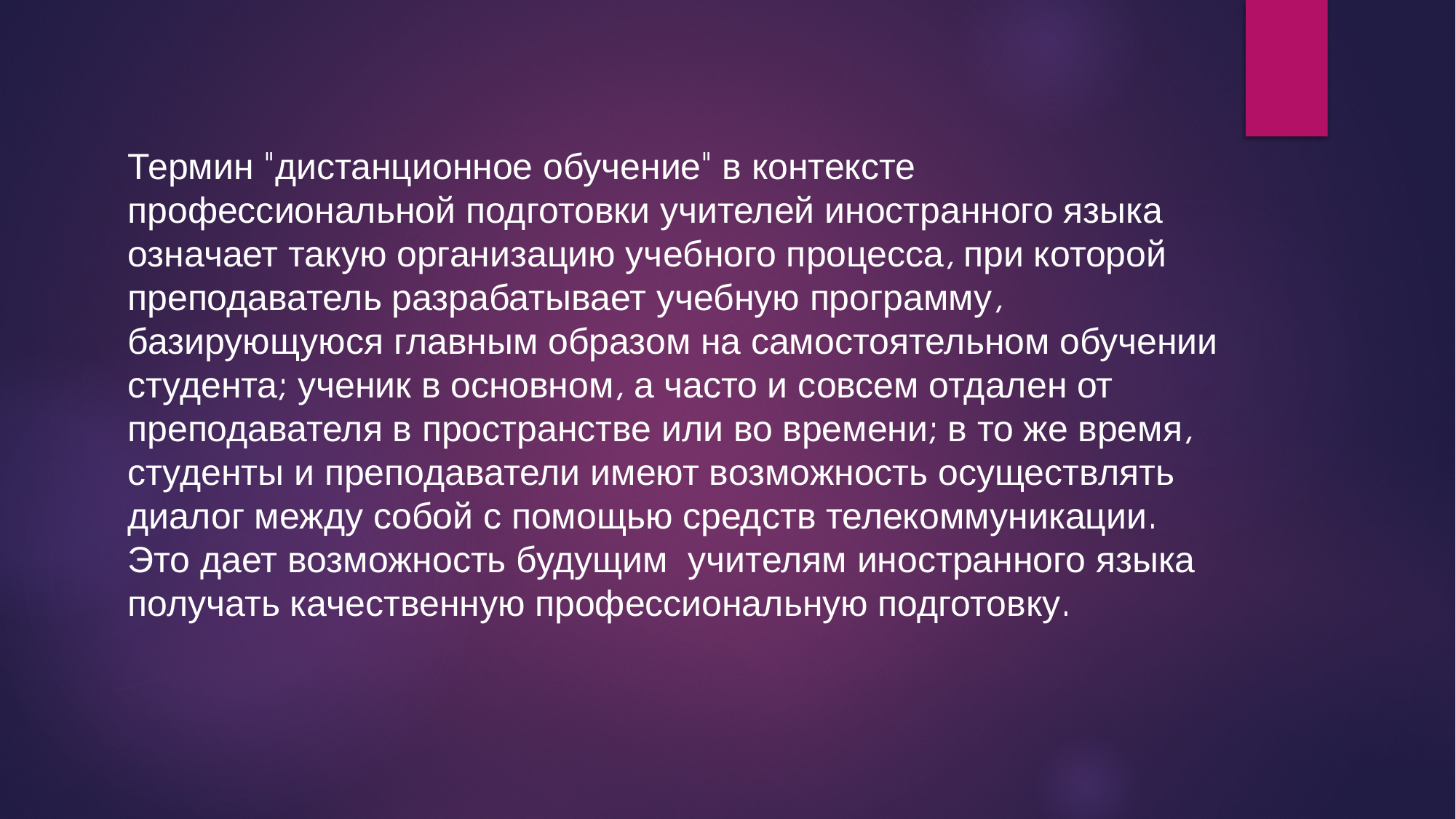

Термин "дистанционное обучение" в контексте профессиональной подготовки учителей иностранного языка означает такую организацию учебного процесса, при которой преподаватель разрабатывает учебную программу, базирующуюся главным образом на самостоятельном обучении студента; ученик в основном, а часто и совсем отдален от преподавателя в пространстве или во времени; в то же время, студенты и преподаватели имеют возможность осуществлять диалог между собой с помощью средств телекоммуникации. Это дает возможность будущим  учителям иностранного языка получать качественную профессиональную подготовку.